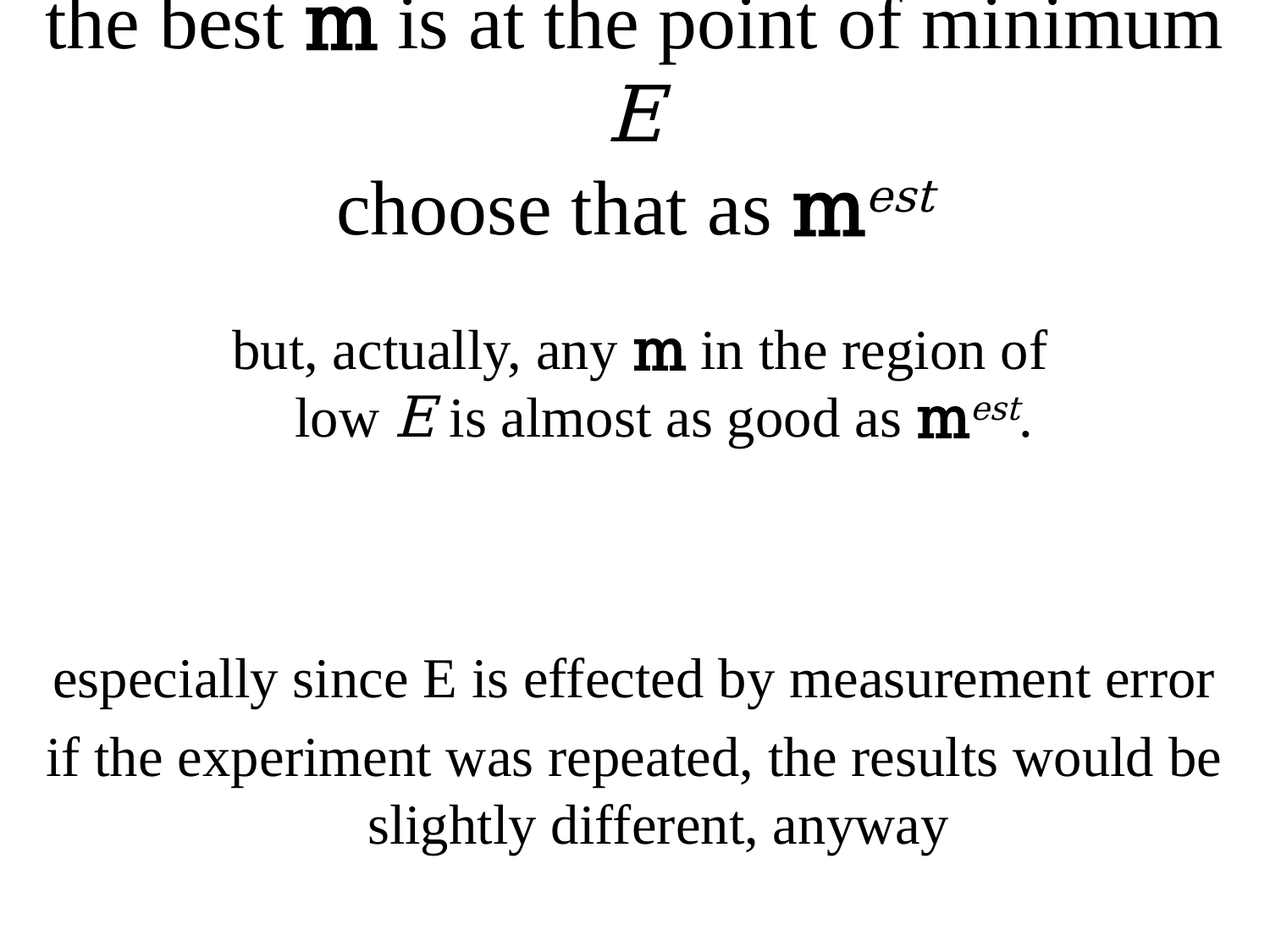

# the best m is at the point of minimum E choose that as mest
but, actually, any m in the region of low E is almost as good as mest.
especially since E is effected by measurement error
if the experiment was repeated, the results would be slightly different, anyway